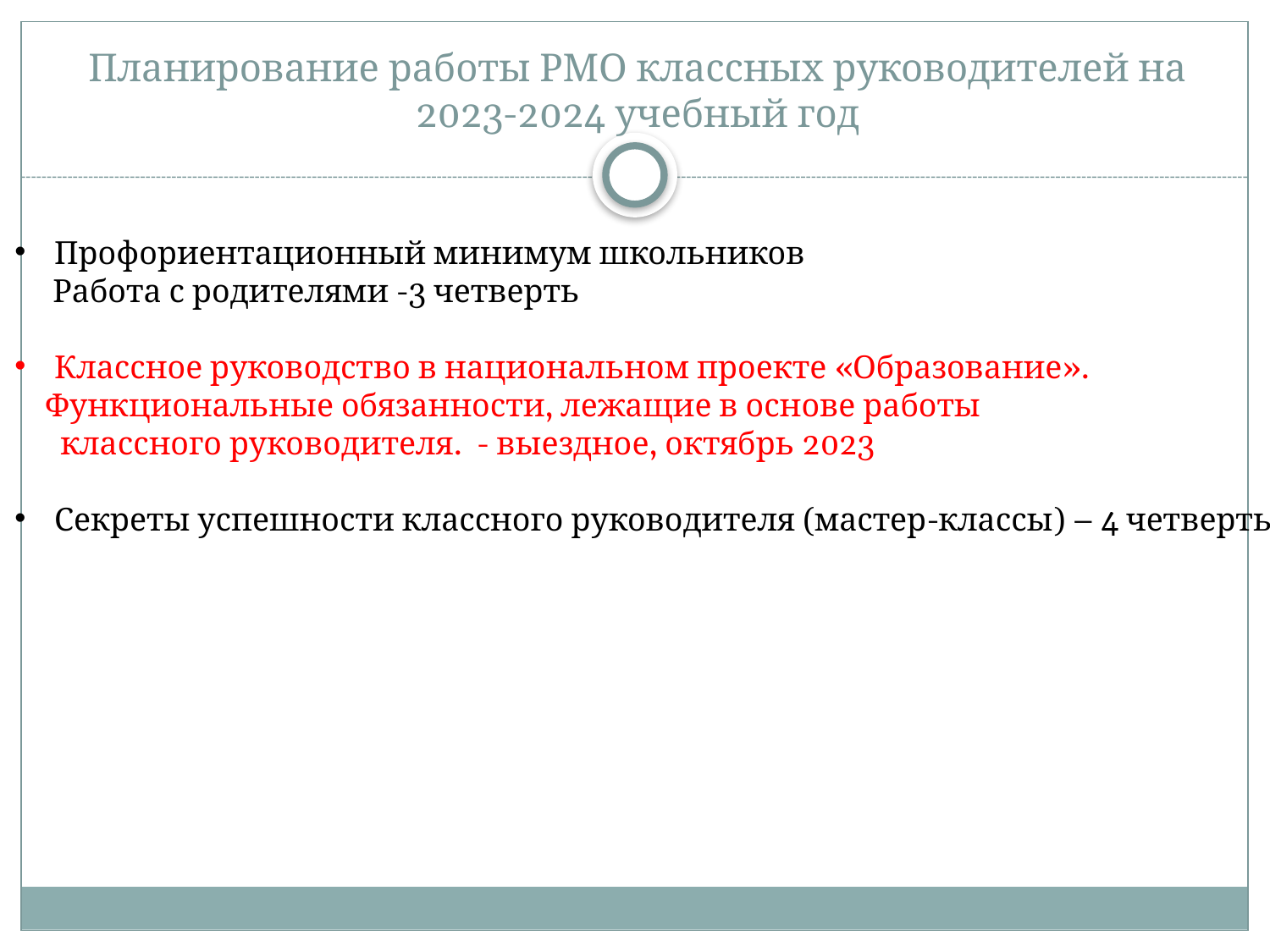

# Планирование работы РМО классных руководителей на 2023-2024 учебный год
Профориентационный минимум школьников
     Работа с родителями -3 четверть

Классное руководство в национальном проекте «Образование».
    Функциональные обязанности, лежащие в основе работы
      классного руководителя.  - выездное, октябрь 2023

Секреты успешности классного руководителя (мастер-классы) – 4 четверть